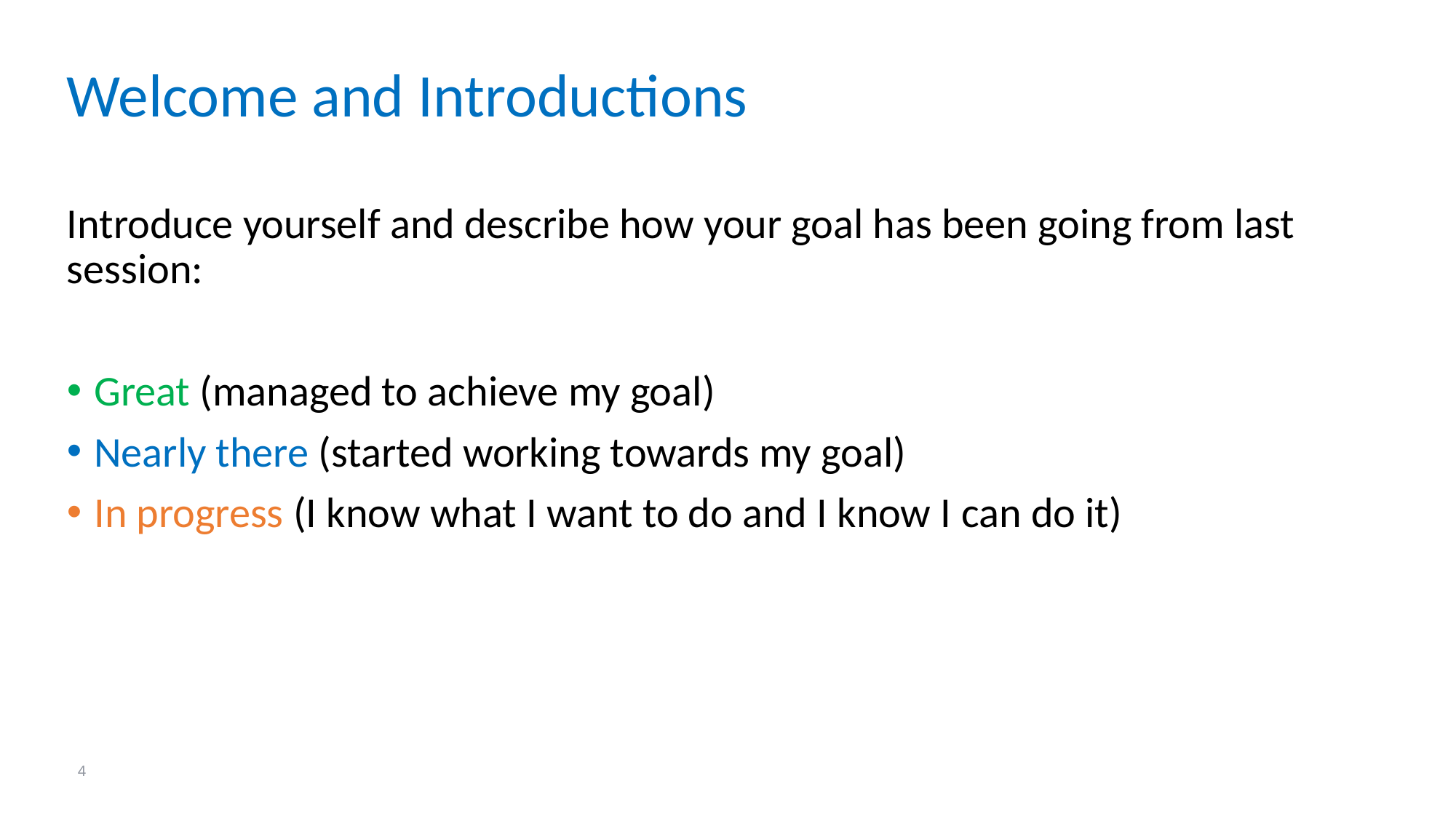

# Welcome and Introductions
Introduce yourself and describe how your goal has been going from last session:

Great (managed to achieve my goal)
Nearly there (started working towards my goal)
In progress (I know what I want to do and I know I can do it)
4